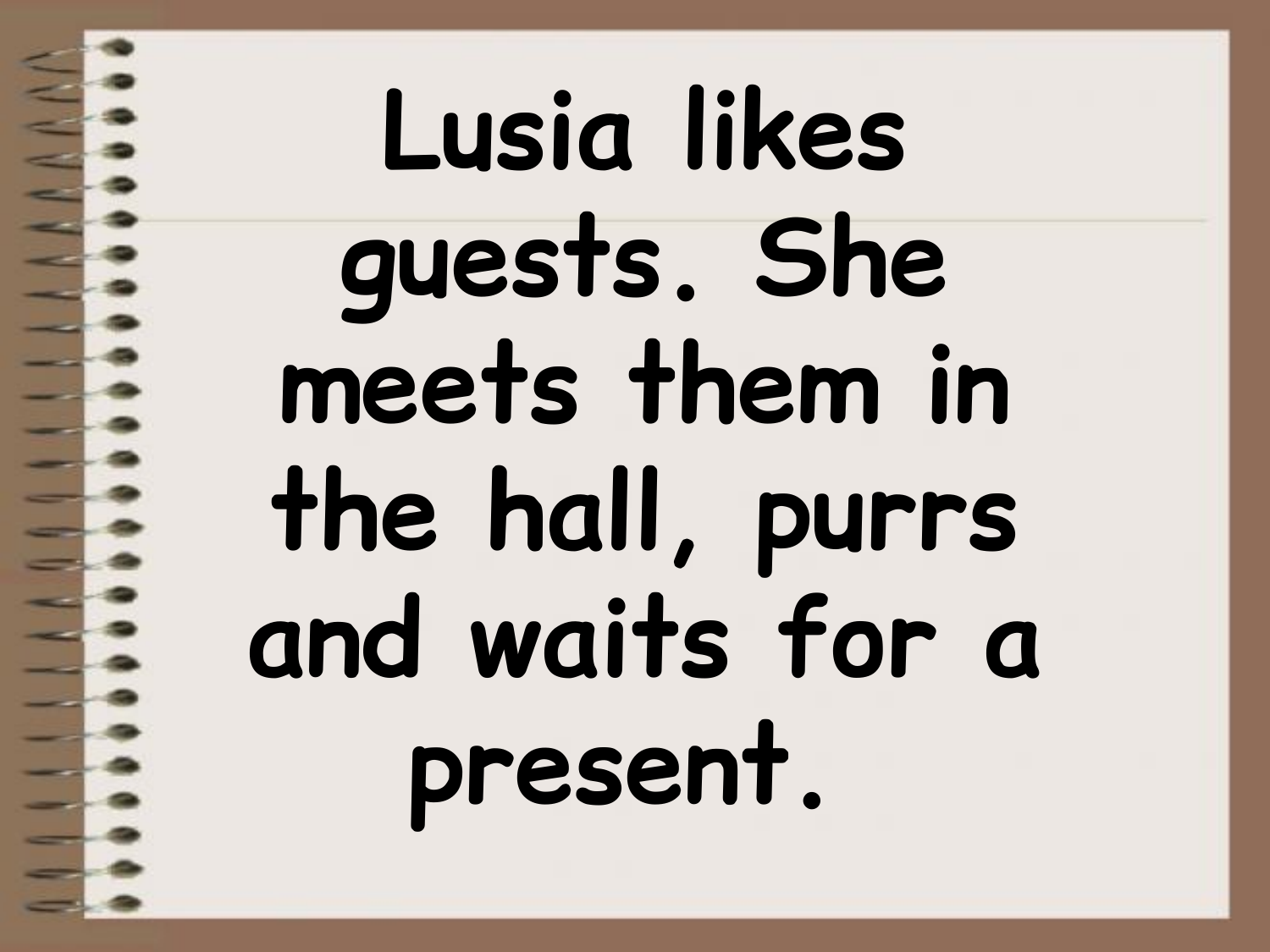

Lusia likes guests. She meets them in the hall, purrs and waits for a present.